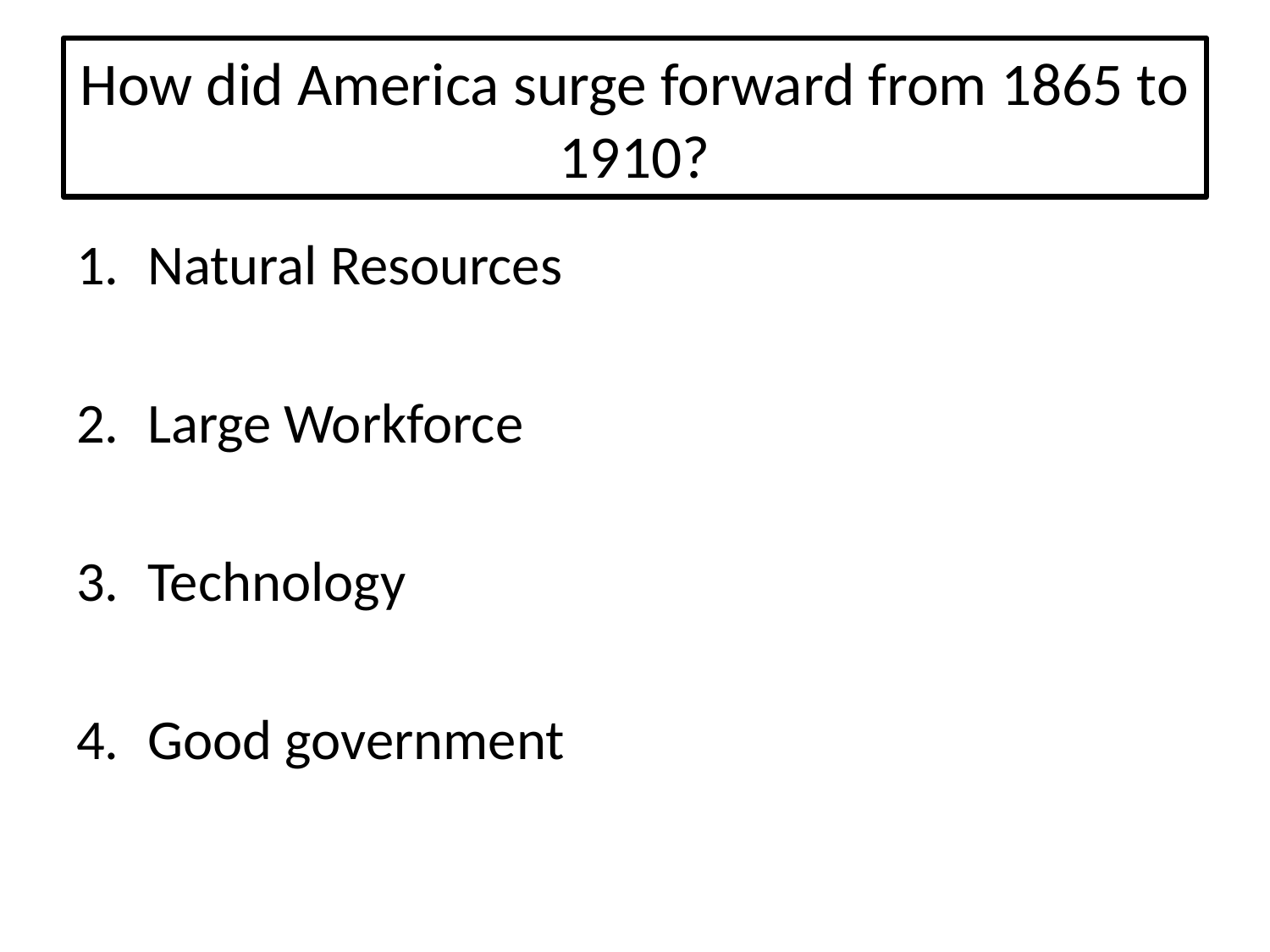

# How did America surge forward from 1865 to 1910?
Natural Resources

Large Workforce

Technology

Good government